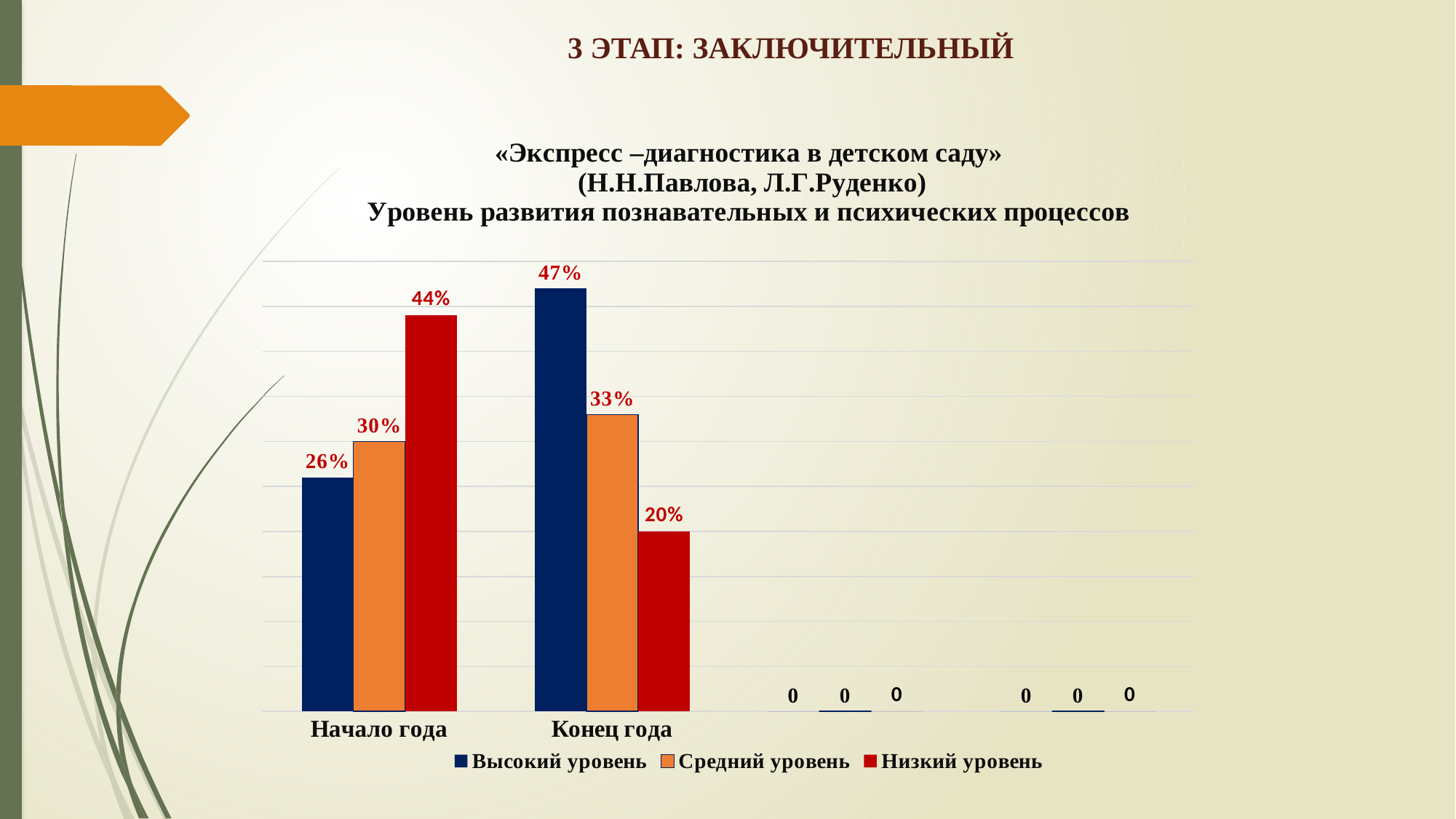

# 3 ЭТАП: ЗАКЛЮЧИТЕЛЬНЫЙ

### Chart: «Экспресс –диагностика в детском саду» (Н.Н.Павлова, Л.Г.Руденко) Уровень развития познавательных и психических процессов

| Category |  |  |  |
|---|---|---|---|
| Начало года | 26.0 | 30.0 | 44.0 |
| Конец года | 47.0 | 33.0 | 20.0 |
|  | 0.0 | 0.0 | 0.0 |
|  | 0.0 | 0.0 | 0.0 |